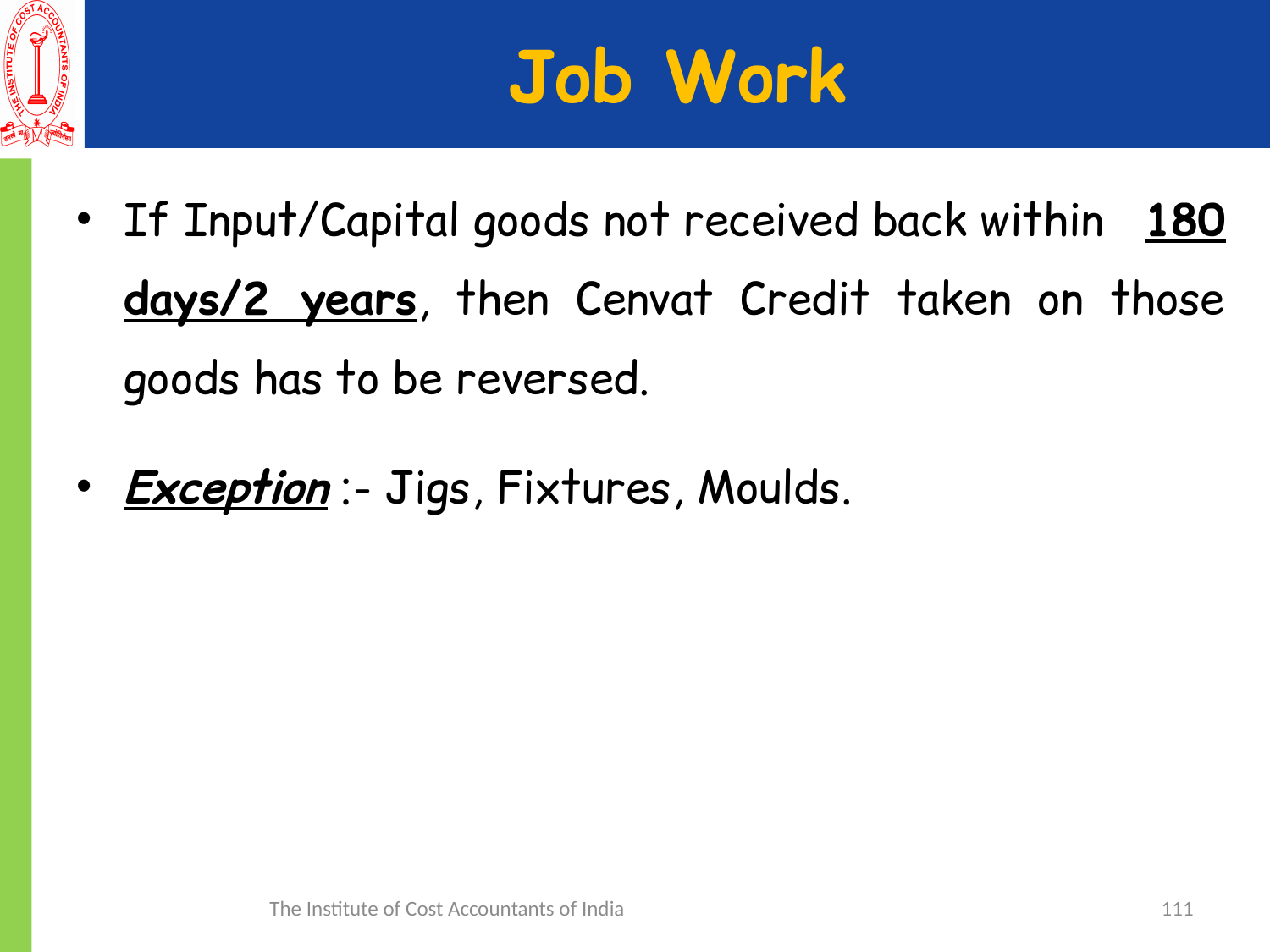

# Job Work
If Input/Capital goods not received back within   180 days/2 years, then Cenvat Credit taken on those goods has to be reversed.
Exception :- Jigs, Fixtures, Moulds.

The Institute of Cost Accountants of India
111